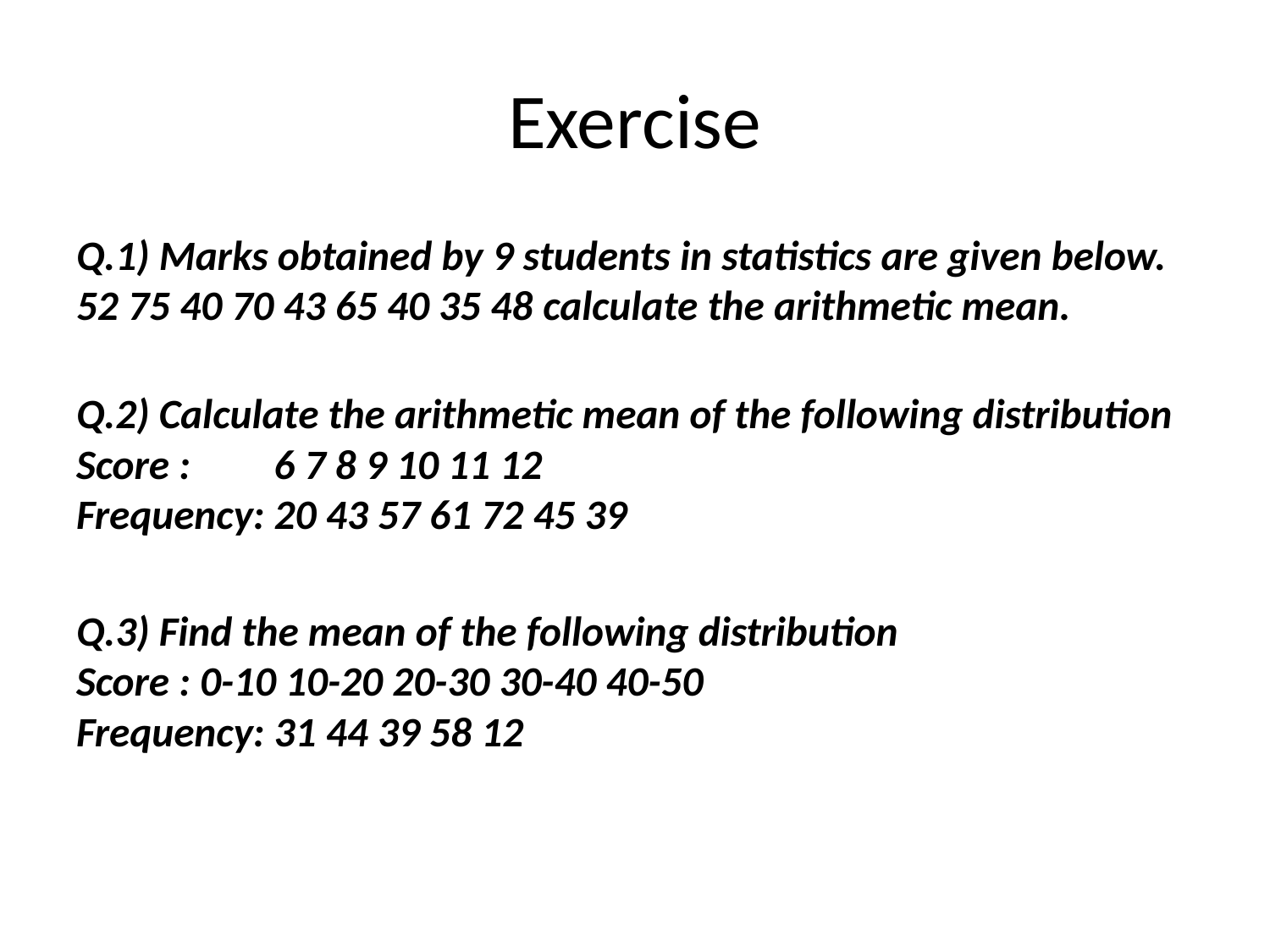

# Exercise
Q.1) Marks obtained by 9 students in statistics are given below.
52 75 40 70 43 65 40 35 48 calculate the arithmetic mean.
Q.2) Calculate the arithmetic mean of the following distribution
Score :	 6 7 8 9 10 11 12
Frequency: 20 43 57 61 72 45 39

Q.3) Find the mean of the following distribution
Score : 0-10 10-20 20-30 30-40 40-50
Frequency: 31 44 39 58 12